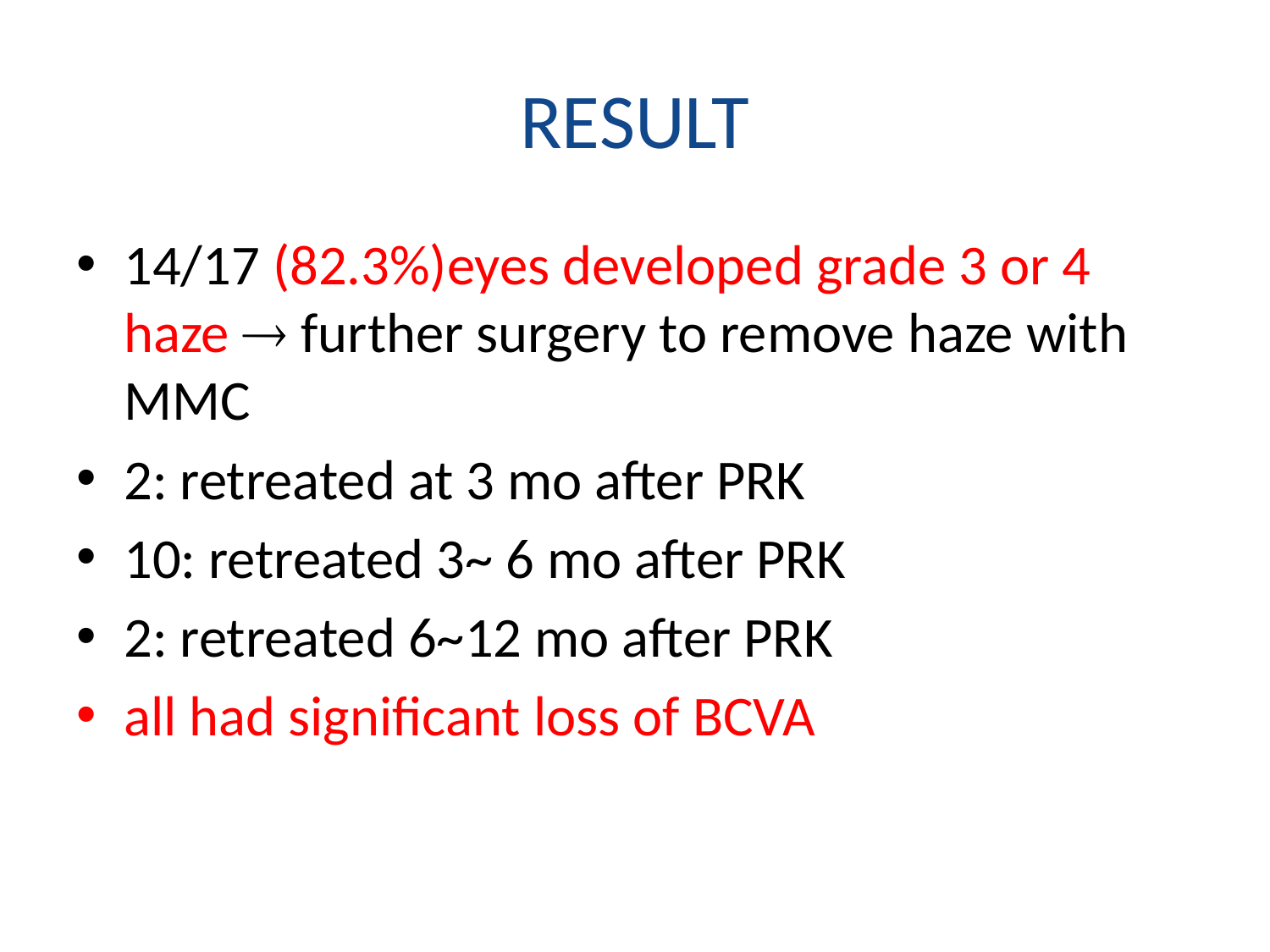

# RESULT
14/17 (82.3%)eyes developed grade 3 or 4 haze → further surgery to remove haze with MMC
2: retreated at 3 mo after PRK
10: retreated 3~ 6 mo after PRK
2: retreated 6~12 mo after PRK
all had significant loss of BCVA